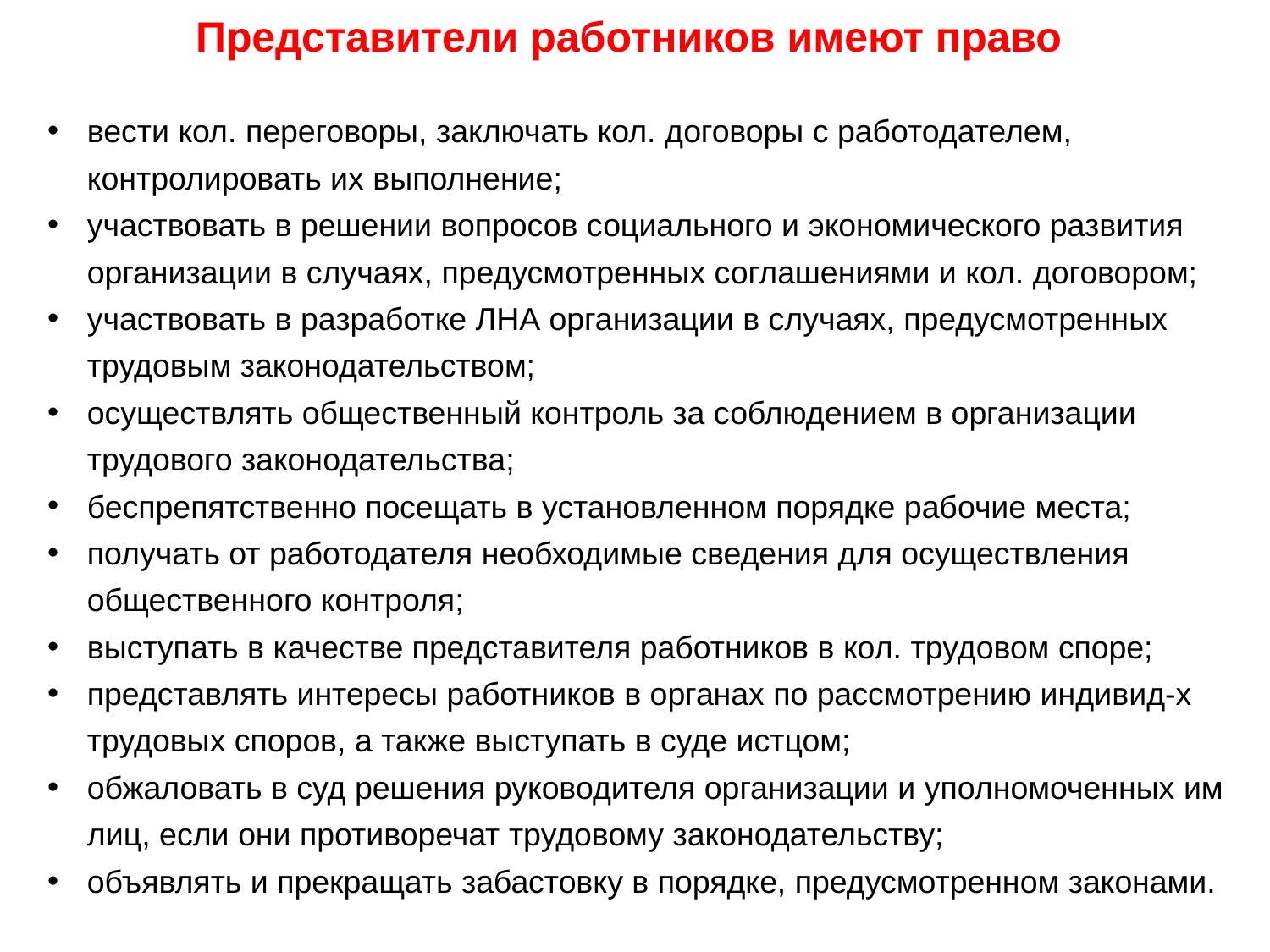

Представители работников имеют право
вести кол. переговоры, заключать кол. договоры с работодателем, контролировать их выполнение;
участвовать в решении вопросов социального и экономического развития организации в случаях, предусмотренных соглашениями и кол. договором;
участвовать в разработке ЛНА организации в случаях, предусмотренных трудовым законодательством;
осуществлять общественный контроль за соблюдением в организации трудового законодательства;
беспрепятственно посещать в установленном порядке рабочие места;
получать от работодателя необходимые сведения для осуществления общественного контроля;
выступать в качестве представителя работников в кол. трудовом споре;
представлять интересы работников в органах по рассмотрению индивид-х трудовых споров, а также выступать в суде истцом;
обжаловать в суд решения руководителя организации и уполномоченных им лиц, если они противоречат трудовому законодательству;
объявлять и прекращать забастовку в порядке, предусмотренном законами.